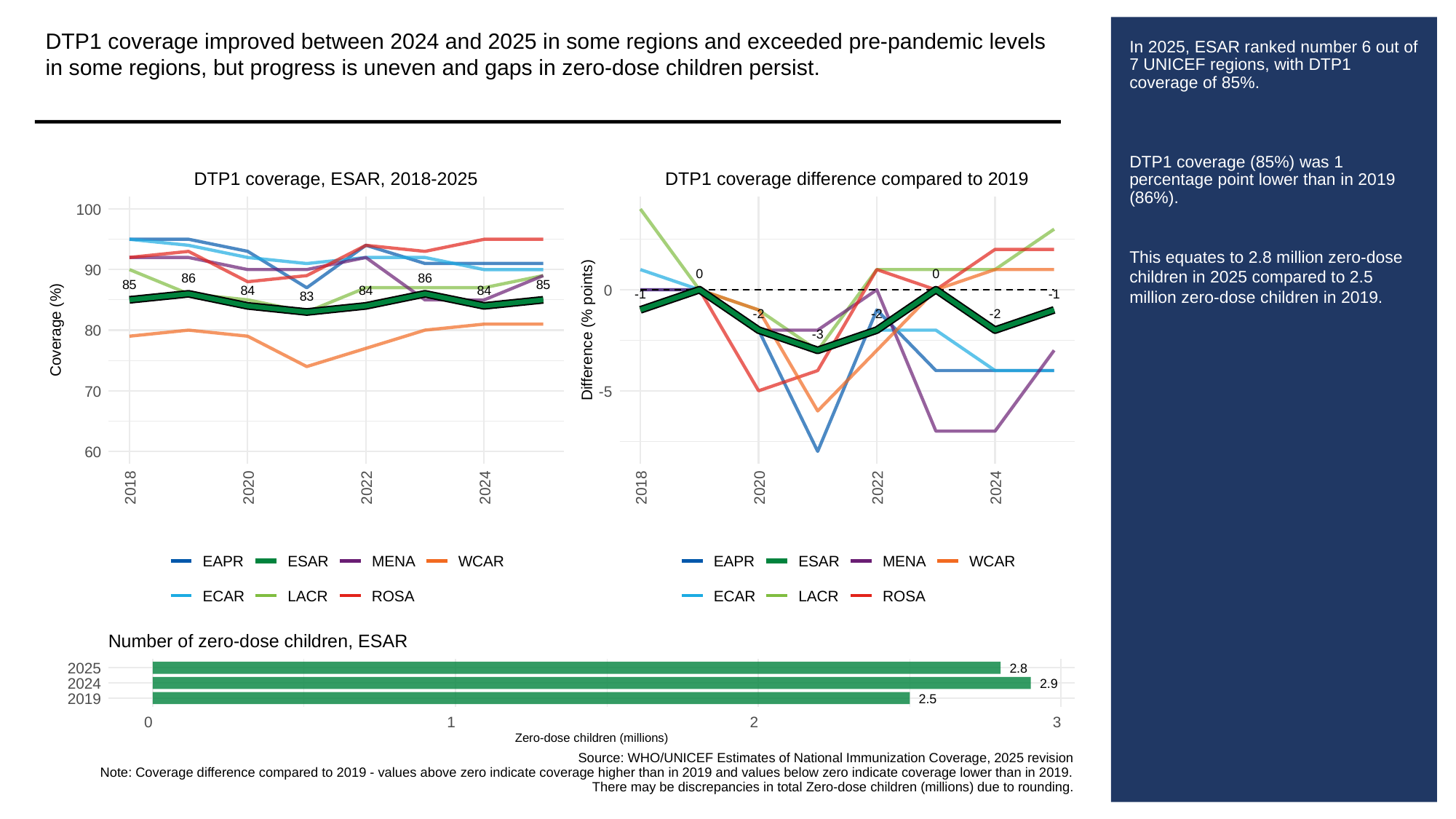

DTP1 coverage improved between 2024 and 2025 in some regions and exceeded pre-pandemic levels in some regions, but progress is uneven and gaps in zero-dose children persist.
# In 2025, ESAR ranked number 6 out of 7 UNICEF regions, with DTP1 coverage of 85%.

DTP1 coverage (85%) was 1 percentage point lower than in 2019 (86%).

This equates to 2.8 million zero-dose children in 2025 compared to 2.5 million zero-dose children in 2019.

DTP1 coverage, ESAR, 2018-2025
DTP1 coverage difference compared to 2019

100

90
0
0

86
86
85
85
0
84
84
84
-1
-1

83

-2
-2
-2

Coverage (%)
80
Difference (% points)
-3

70
-5

60

2018
2020
2022
2024
2018
2020
2022
2024
EAPR
ESAR
MENA
WCAR
EAPR
ESAR
MENA
WCAR

ECAR
LACR
ROSA
ECAR
LACR
ROSA

Number of zero-dose children, ESAR

2025
2.8

2024
2.9

2019
2.5

0
1
2
3
Zero-dose children (millions)
Source: WHO/UNICEF Estimates of National Immunization Coverage, 2025 revision
Note: Coverage difference compared to 2019 - values above zero indicate coverage higher than in 2019 and values below zero indicate coverage lower than in 2019.
There may be discrepancies in total Zero-dose children (millions) due to rounding.